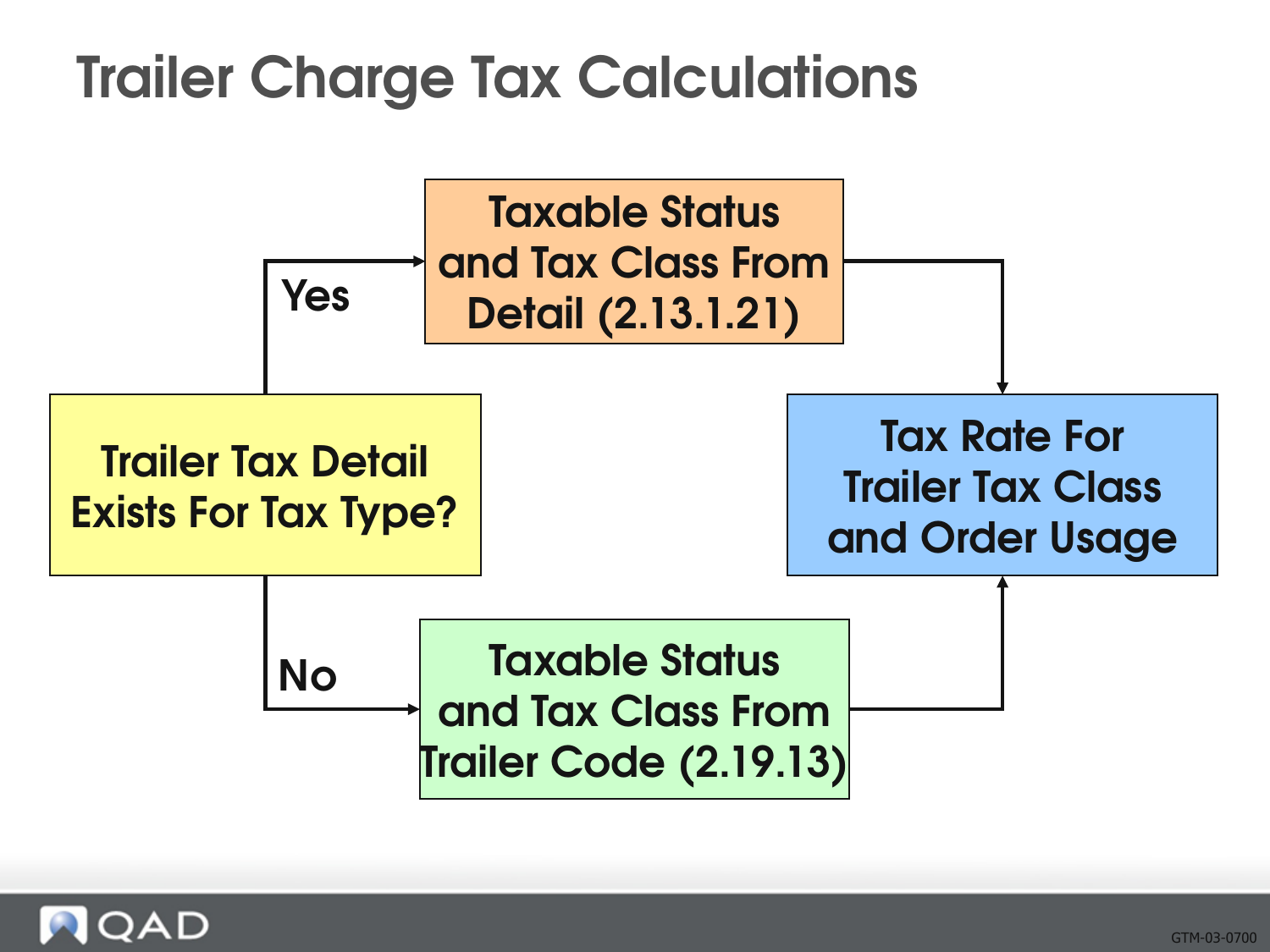

# Trailer Charge Tax Calculations
Taxable Status
and Tax Class From
Detail (2.13.1.21)
Yes
Trailer Tax Detail
Exists For Tax Type?
Tax Rate For
Trailer Tax Class
and Order Usage
Taxable Status
and Tax Class From
Trailer Code (2.19.13)
No
GTM-03-0700